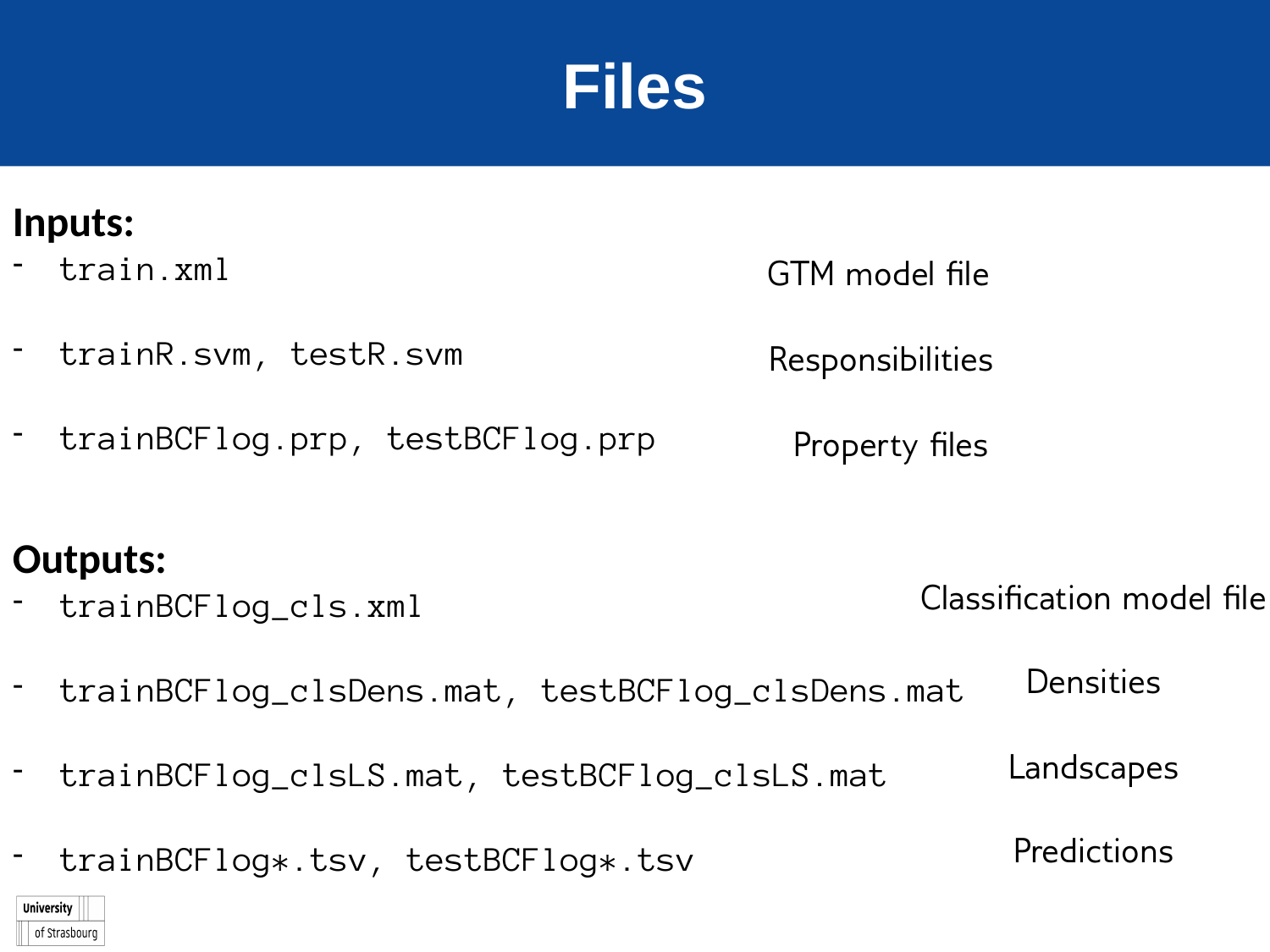

# Files
Inputs:
train.xml

trainR.svm, testR.svm

trainBCFlog.prp, testBCFlog.prp
GTM model file
Responsibilities
Property files
Outputs:
trainBCFlog_cls.xml

trainBCFlog_clsDens.mat, testBCFlog_clsDens.mat

trainBCFlog_clsLS.mat, testBCFlog_clsLS.mat

trainBCFlog*.tsv, testBCFlog*.tsv
Classification model file
Densities
Landscapes
Predictions